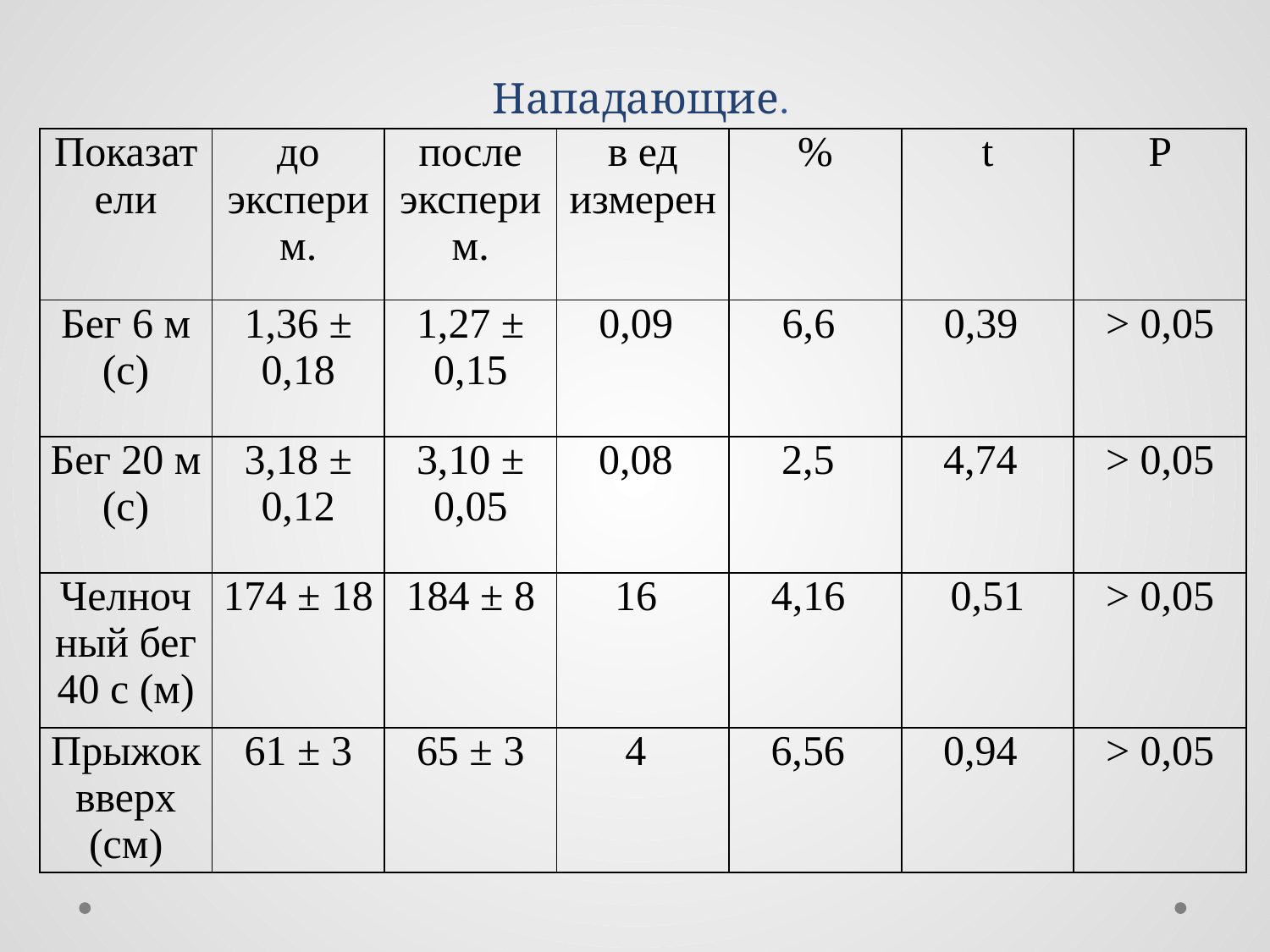

# Нападающие.
| Показатели | до эксперим. | после эксперим. | в ед измерен | % | t | P |
| --- | --- | --- | --- | --- | --- | --- |
| Бег 6 м (с) | 1,36 ± 0,18 | 1,27 ± 0,15 | 0,09 | 6,6 | 0,39 | ˃ 0,05 |
| Бег 20 м (с) | 3,18 ± 0,12 | 3,10 ± 0,05 | 0,08 | 2,5 | 4,74 | ˃ 0,05 |
| Челночный бег 40 c (м) | 174 ± 18 | 184 ± 8 | 16 | 4,16 | 0,51 | ˃ 0,05 |
| Прыжок вверх (см) | 61 ± 3 | 65 ± 3 | 4 | 6,56 | 0,94 | ˃ 0,05 |